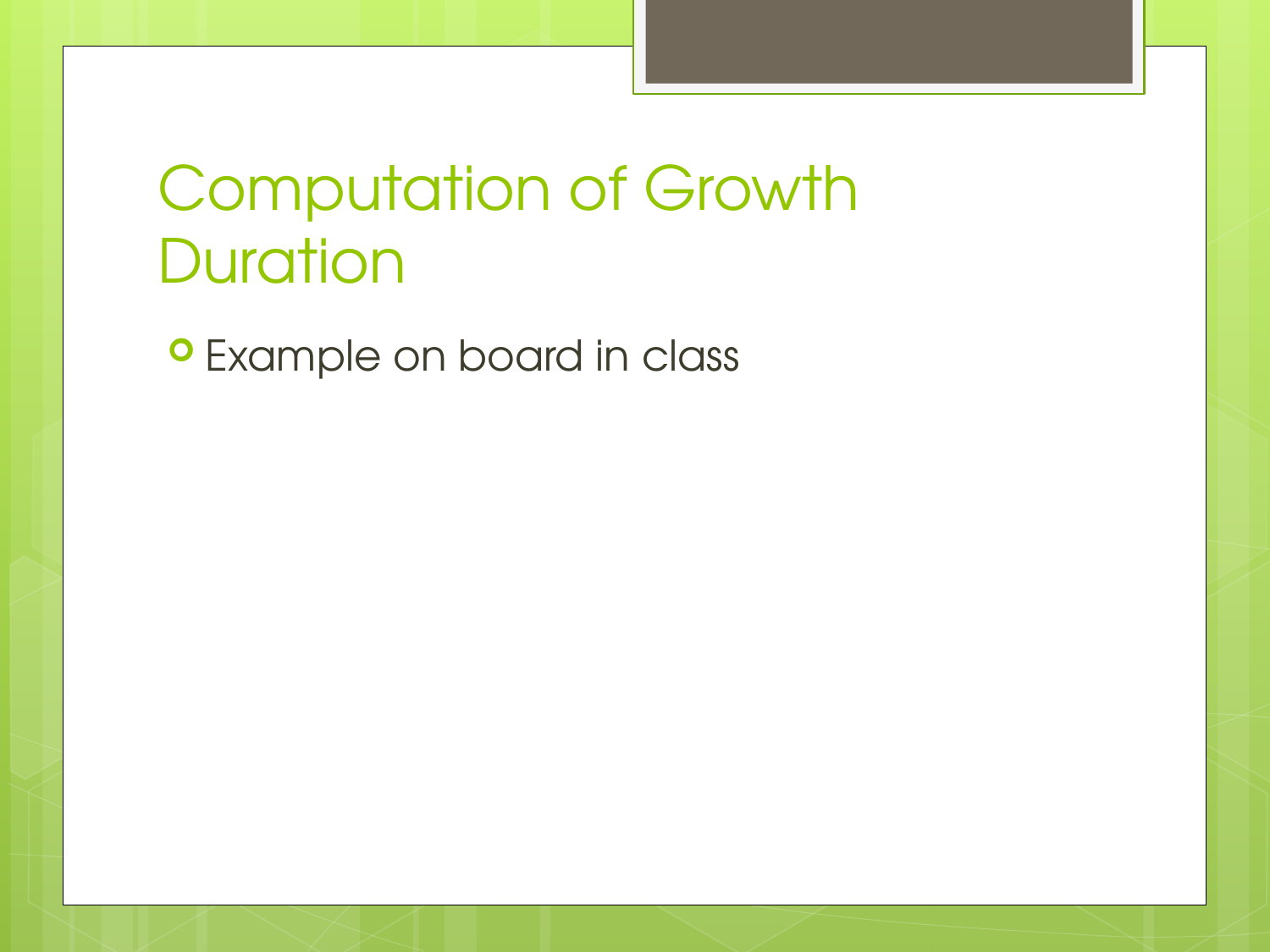

# Computation of Growth Duration
Example on board in class